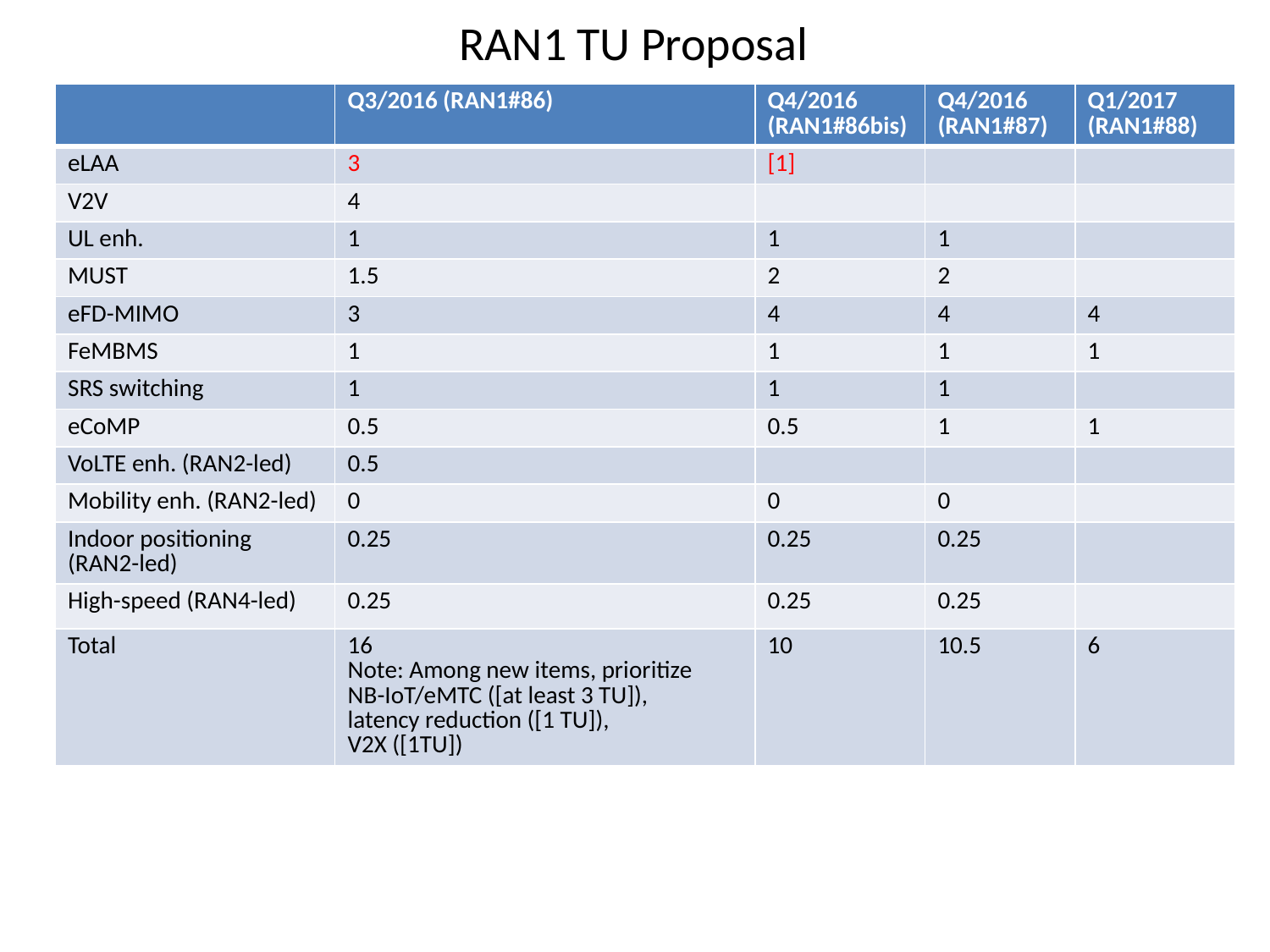

# RAN1 TU Proposal
|  | Q3/2016 (RAN1#86) | Q4/2016 (RAN1#86bis) | Q4/2016 (RAN1#87) | Q1/2017 (RAN1#88) |
| --- | --- | --- | --- | --- |
| eLAA | 3 | [1] |  |  |
| V2V | 4 |  |  |  |
| UL enh. | 1 | 1 | 1 |  |
| MUST | 1.5 | 2 | 2 |  |
| eFD-MIMO | 3 | 4 | 4 | 4 |
| FeMBMS | 1 | 1 | 1 | 1 |
| SRS switching | 1 | 1 | 1 |  |
| eCoMP | 0.5 | 0.5 | 1 | 1 |
| VoLTE enh. (RAN2-led) | 0.5 |  |  |  |
| Mobility enh. (RAN2-led) | 0 | 0 | 0 |  |
| Indoor positioning (RAN2-led) | 0.25 | 0.25 | 0.25 |  |
| High-speed (RAN4-led) | 0.25 | 0.25 | 0.25 |  |
| Total | 16 Note: Among new items, prioritize NB-IoT/eMTC ([at least 3 TU]), latency reduction ([1 TU]), V2X ([1TU]) | 10 | 10.5 | 6 |